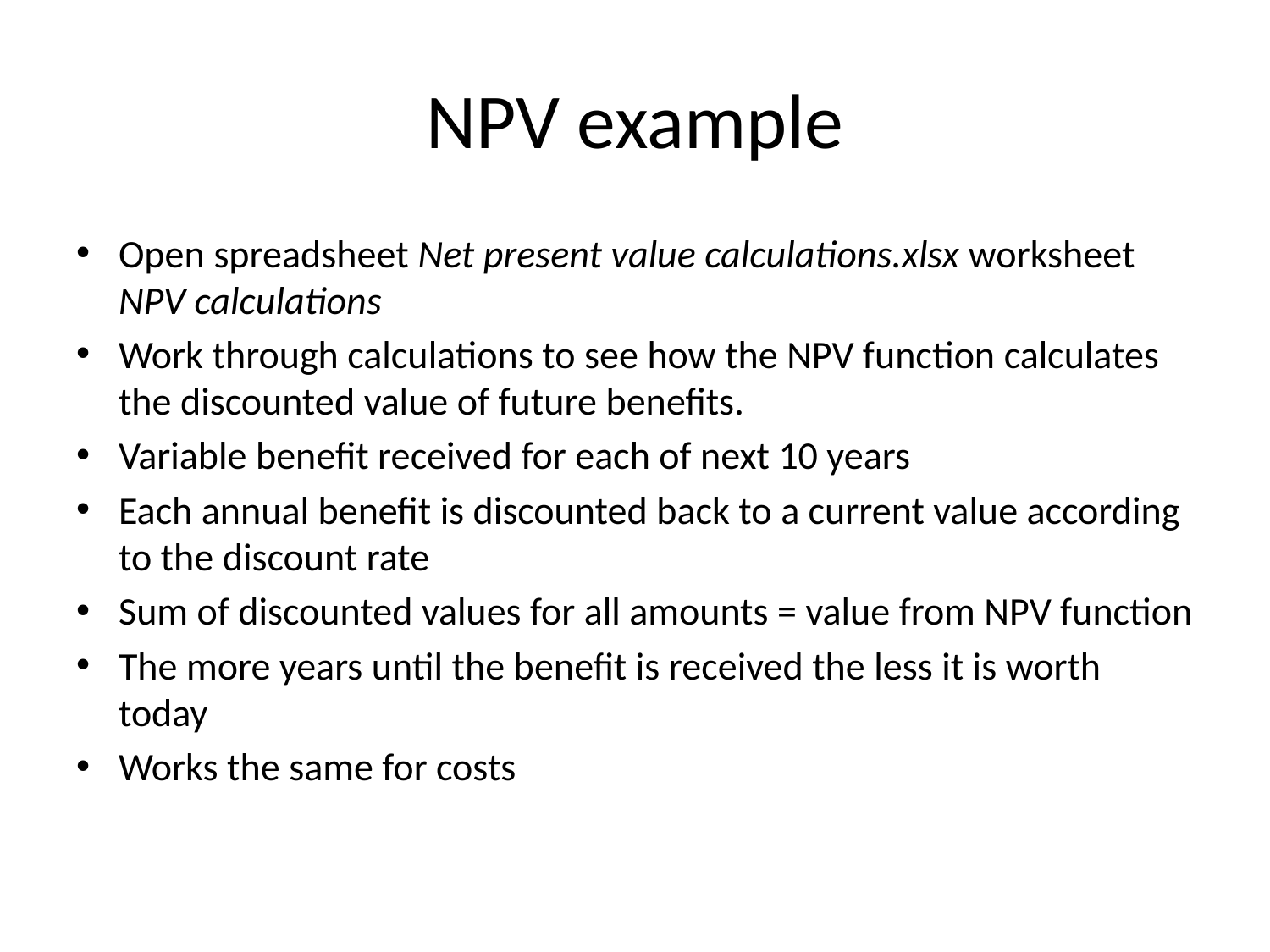

# NPV example
Open spreadsheet Net present value calculations.xlsx worksheet NPV calculations
Work through calculations to see how the NPV function calculates the discounted value of future benefits.
Variable benefit received for each of next 10 years
Each annual benefit is discounted back to a current value according to the discount rate
Sum of discounted values for all amounts = value from NPV function
The more years until the benefit is received the less it is worth today
Works the same for costs